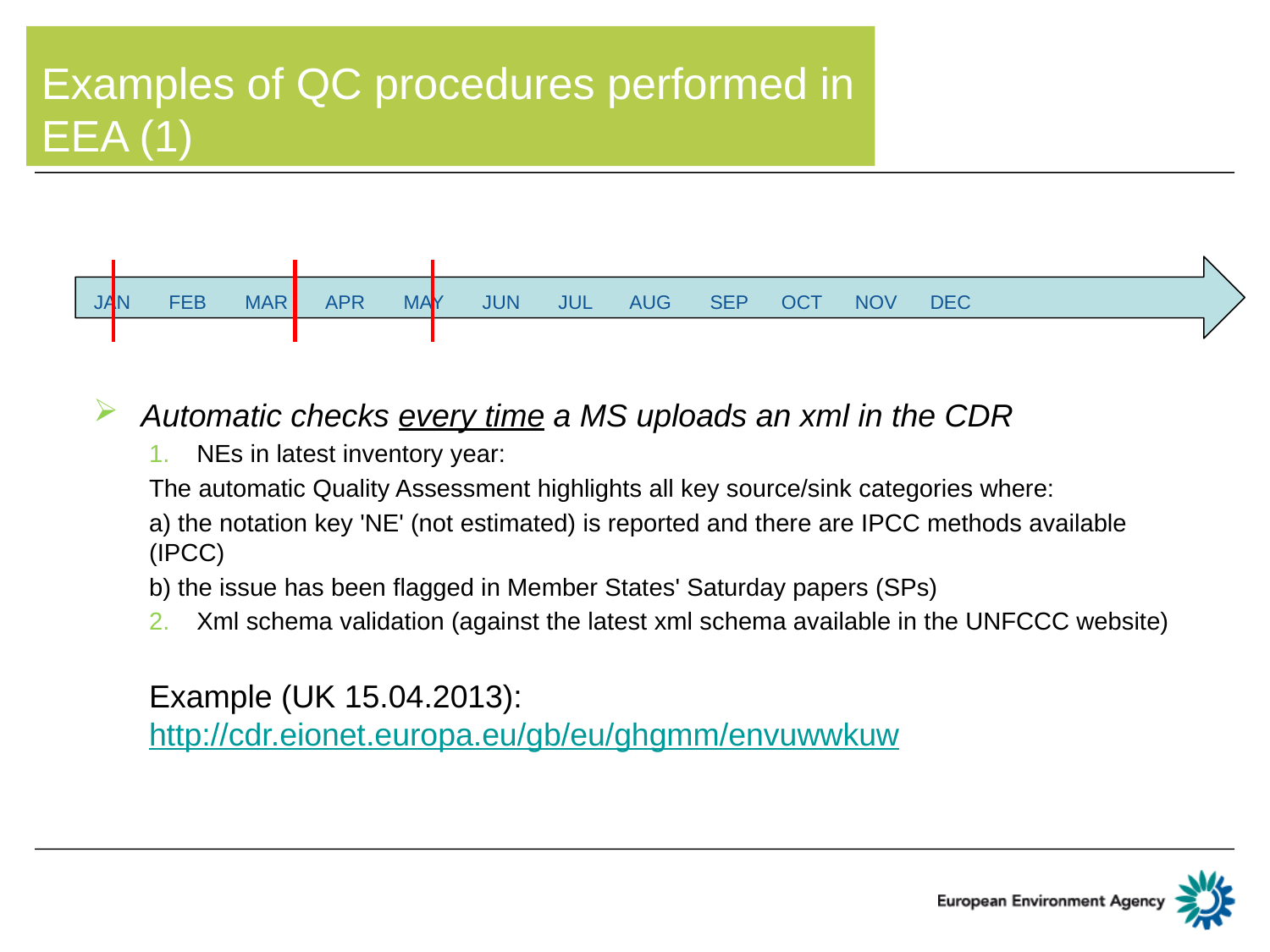

# Examples of QC procedures performed in EEA (1)

JAN       FEB       MAR       APR       MAY       JUN       JUL       AUG       SEP      OCT      NOV      DEC
Automatic checks every time a MS uploads an xml in the CDR
NEs in latest inventory year:
The automatic Quality Assessment highlights all key source/sink categories where:
a) the notation key 'NE' (not estimated) is reported and there are IPCC methods available (IPCC)
b) the issue has been flagged in Member States' Saturday papers (SPs)
Xml schema validation (against the latest xml schema available in the UNFCCC website)

Example (UK 15.04.2013): http://cdr.eionet.europa.eu/gb/eu/ghgmm/envuwwkuw